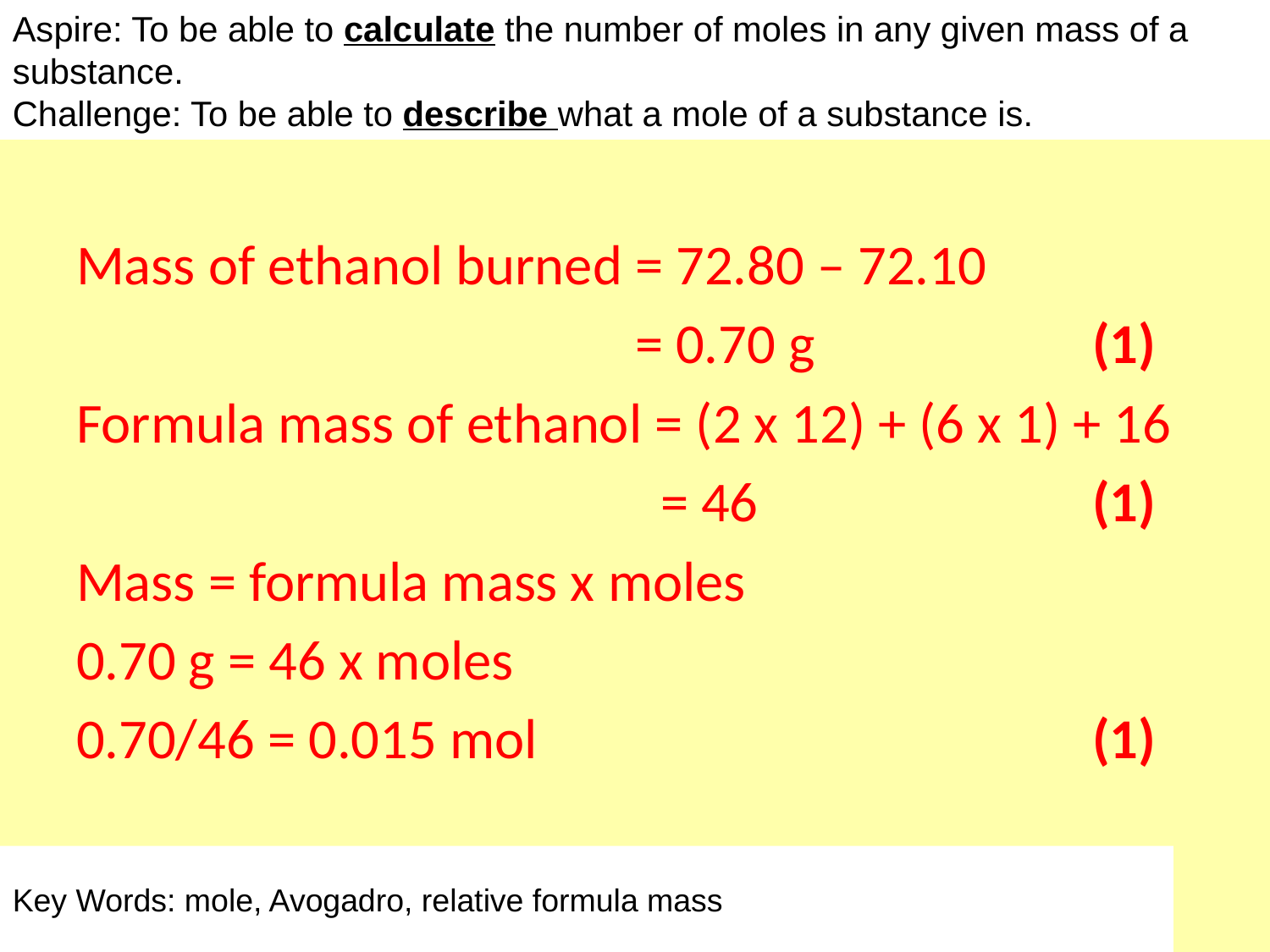

Aspire: To be able to calculate the number of moles in any given mass of a substance.
Challenge: To be able to describe what a mole of a substance is.
Mass of ethanol burned = 72.80 – 72.10
                                            = 0.70 g			(1)
Formula mass of ethanol = (2 x 12) + (6 x 1) + 16
				      = 46			(1)
Mass = formula mass x moles
0.70 g = 46 x moles
0.70/46 = 0.015 mol					(1)

Key Words: mole, Avogadro, relative formula mass